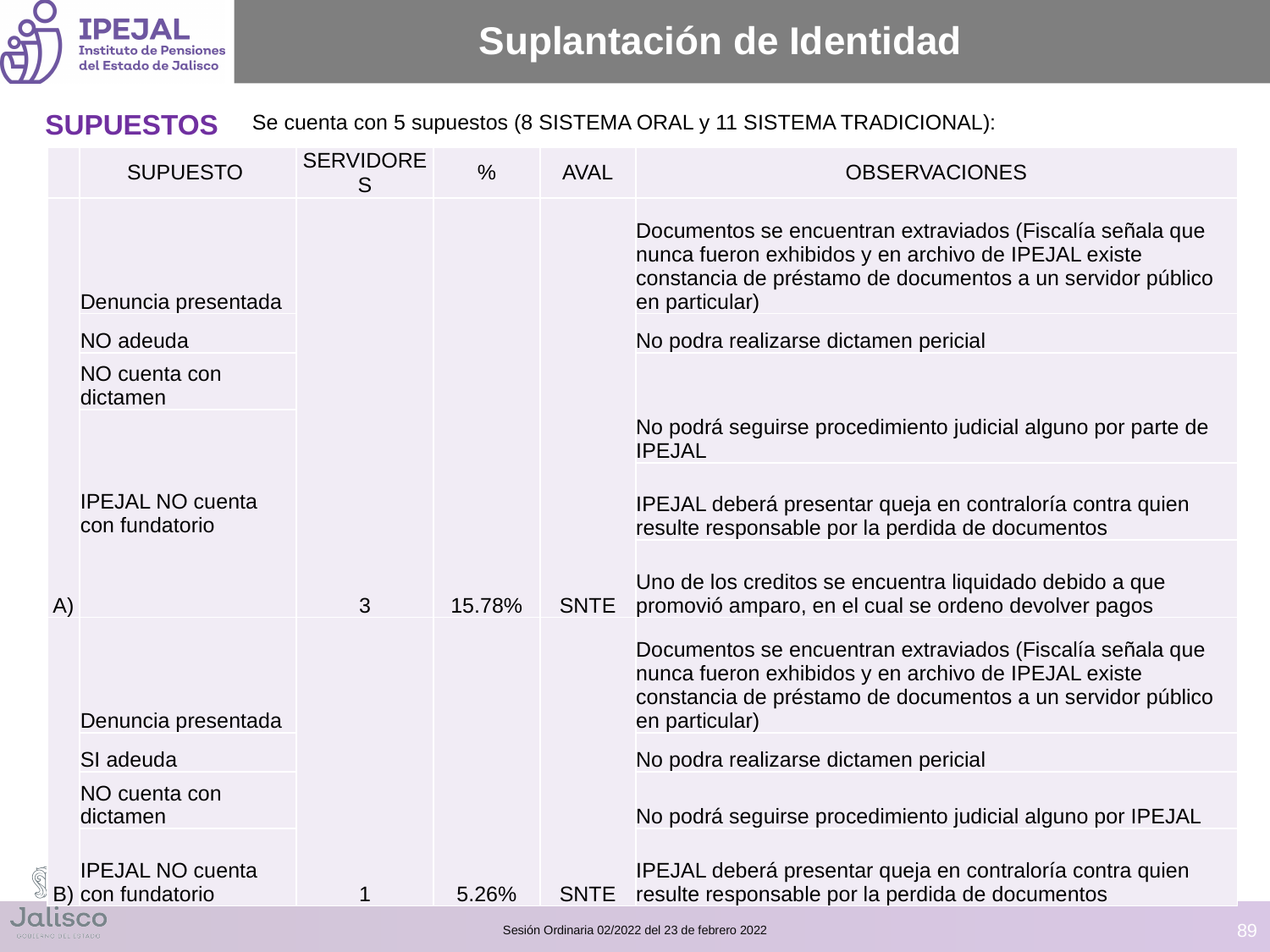

# Suplantación de Identidad
Se cuenta con 5 supuestos (8 SISTEMA ORAL y 11 SISTEMA TRADICIONAL):
SUPUESTOS
|  | SUPUESTO | SERVIDORES | % | AVAL | OBSERVACIONES |
| --- | --- | --- | --- | --- | --- |
| A) | Denuncia presentada | 3 | 15.78% | SNTE | Documentos se encuentran extraviados (Fiscalía señala que nunca fueron exhibidos y en archivo de IPEJAL existe constancia de préstamo de documentos a un servidor público en particular) |
|  | NO adeuda |  |  |  | No podra realizarse dictamen pericial |
|  | NO cuenta con dictamen |  |  |  | No podrá seguirse procedimiento judicial alguno por parte de IPEJAL |
|  | IPEJAL NO cuenta con fundatorio |  |  |  |  |
|  |  |  |  |  | IPEJAL deberá presentar queja en contraloría contra quien resulte responsable por la perdida de documentos |
|  |  |  |  |  | Uno de los creditos se encuentra liquidado debido a que promovió amparo, en el cual se ordeno devolver pagos |
| B) | Denuncia presentada | 1 | 5.26% | SNTE | Documentos se encuentran extraviados (Fiscalía señala que nunca fueron exhibidos y en archivo de IPEJAL existe constancia de préstamo de documentos a un servidor público en particular) |
|  | SI adeuda |  |  |  | No podra realizarse dictamen pericial |
|  | NO cuenta con dictamen |  |  |  | No podrá seguirse procedimiento judicial alguno por IPEJAL |
|  | IPEJAL NO cuenta con fundatorio |  |  |  | IPEJAL deberá presentar queja en contraloría contra quien resulte responsable por la perdida de documentos |
89
Sesión Ordinaria 02/2022 del 23 de febrero 2022